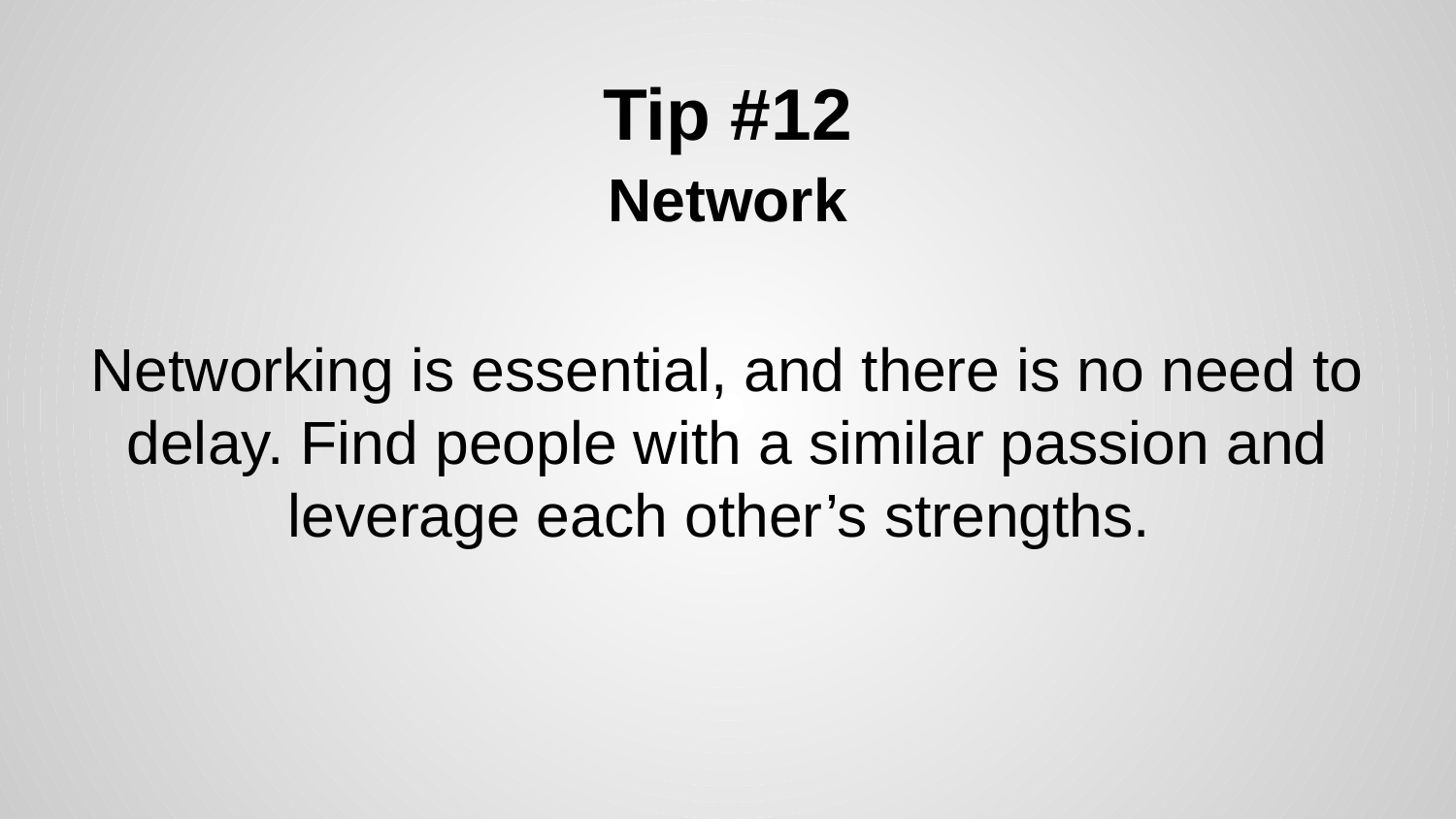

# Tip #12

Network

Networking is essential, and there is no need to delay. Find people with a similar passion and leverage each other’s strengths.